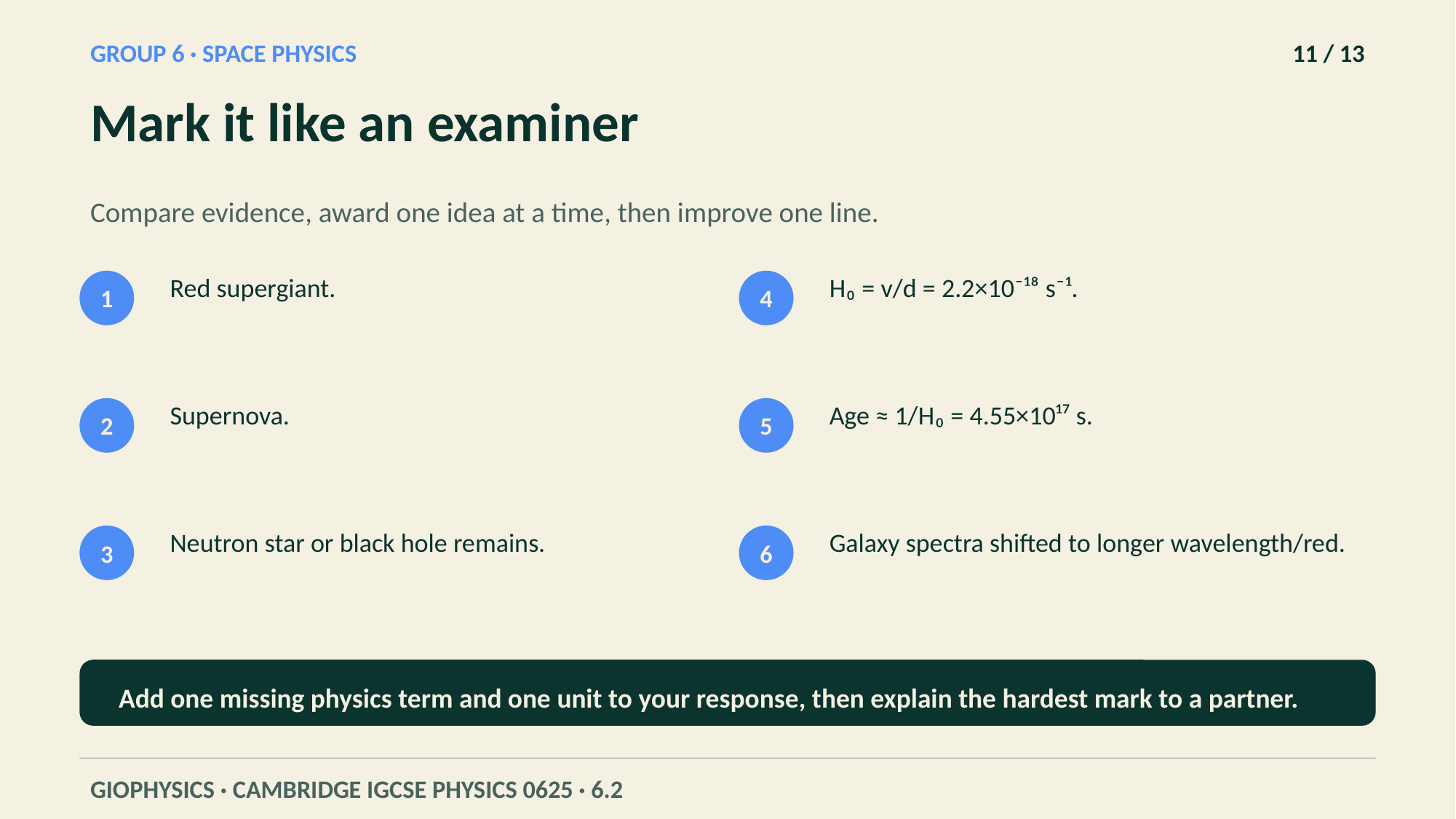

GROUP 6 · SPACE PHYSICS
11 / 13
Mark it like an examiner
Compare evidence, award one idea at a time, then improve one line.
Red supergiant.
H₀ = v/d = 2.2×10⁻¹⁸ s⁻¹.

1
4
Supernova.
Age ≈ 1/H₀ = 4.55×10¹⁷ s.

2
5
Neutron star or black hole remains.
Galaxy spectra shifted to longer wavelength/red.

3
6

Add one missing physics term and one unit to your response, then explain the hardest mark to a partner.

GIOPHYSICS · CAMBRIDGE IGCSE PHYSICS 0625 · 6.2